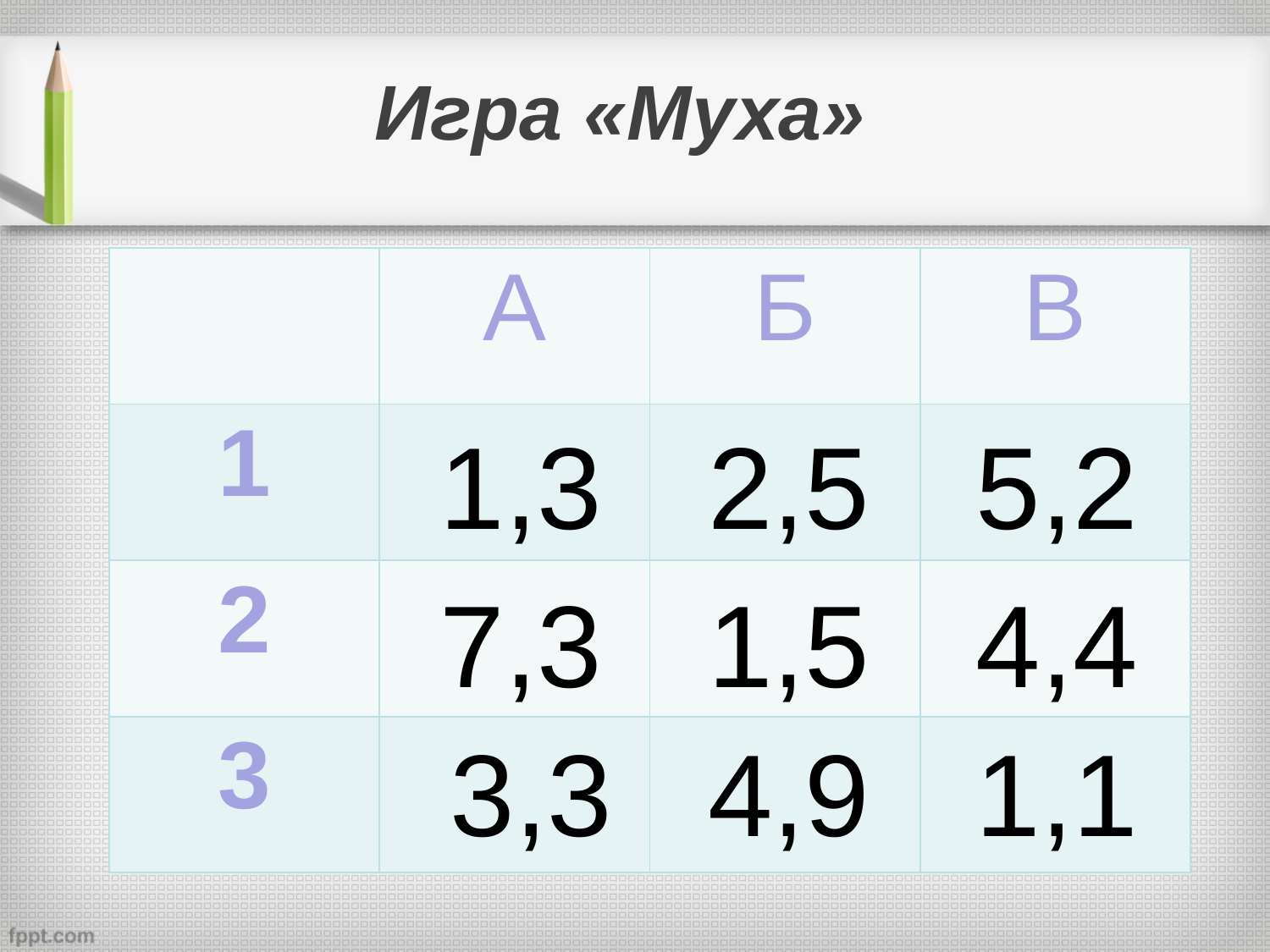

# Игра «Муха»

|  | А | Б | В |
| --- | --- | --- | --- |
| 1 |  |  |  |
| 2 |  |  |  |
| 3 |  |  |  |
1,3
2,5
5,2
7,3
1,5
4,4
3,3
4,9
1,1